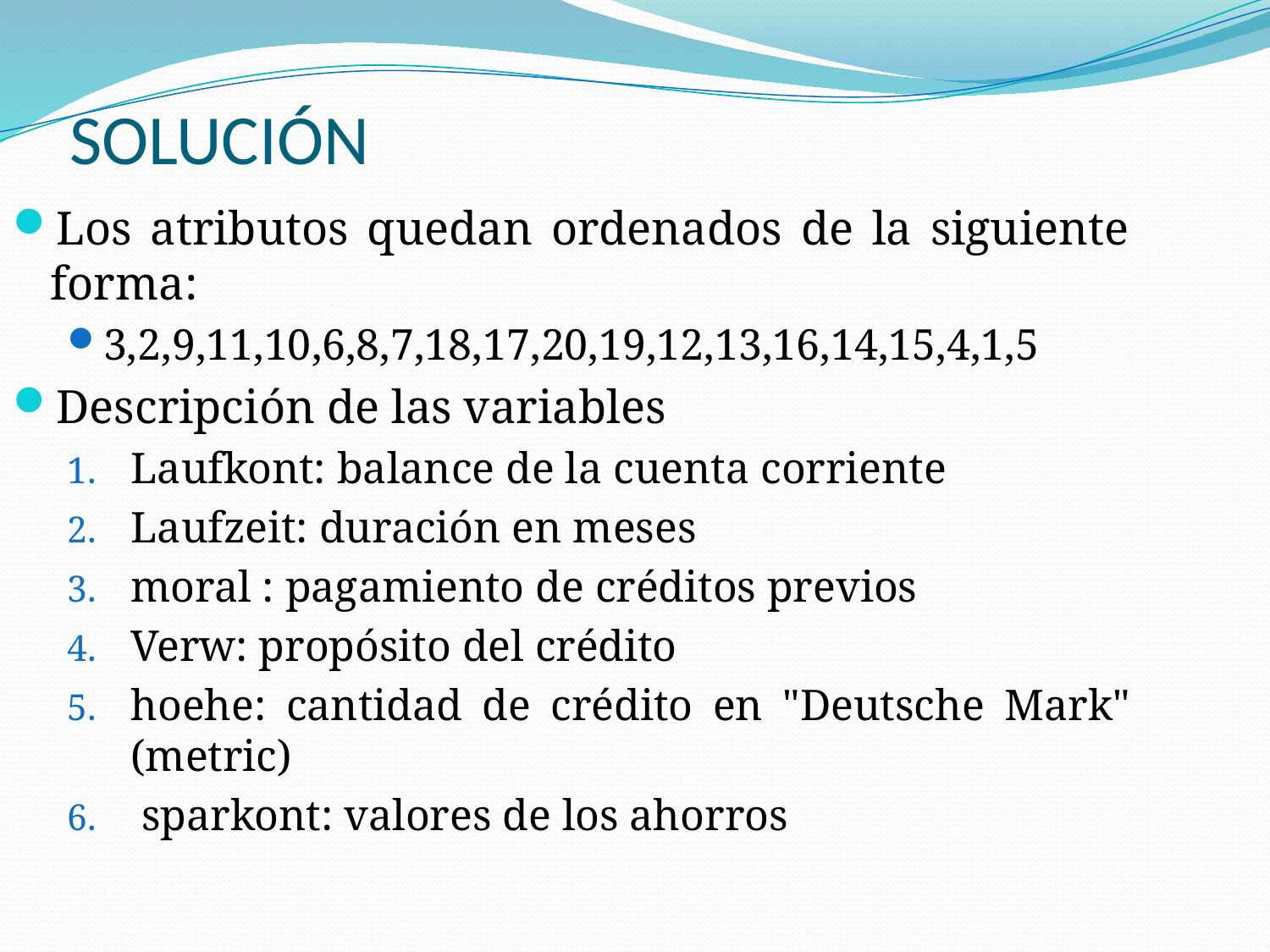

# SOLUCIÓN
Los atributos quedan ordenados de la siguiente forma:
3,2,9,11,10,6,8,7,18,17,20,19,12,13,16,14,15,4,1,5
Descripción de las variables
Laufkont: balance de la cuenta corriente
Laufzeit: duración en meses
moral : pagamiento de créditos previos
Verw: propósito del crédito
hoehe: cantidad de crédito en "Deutsche Mark" (metric)
 sparkont: valores de los ahorros